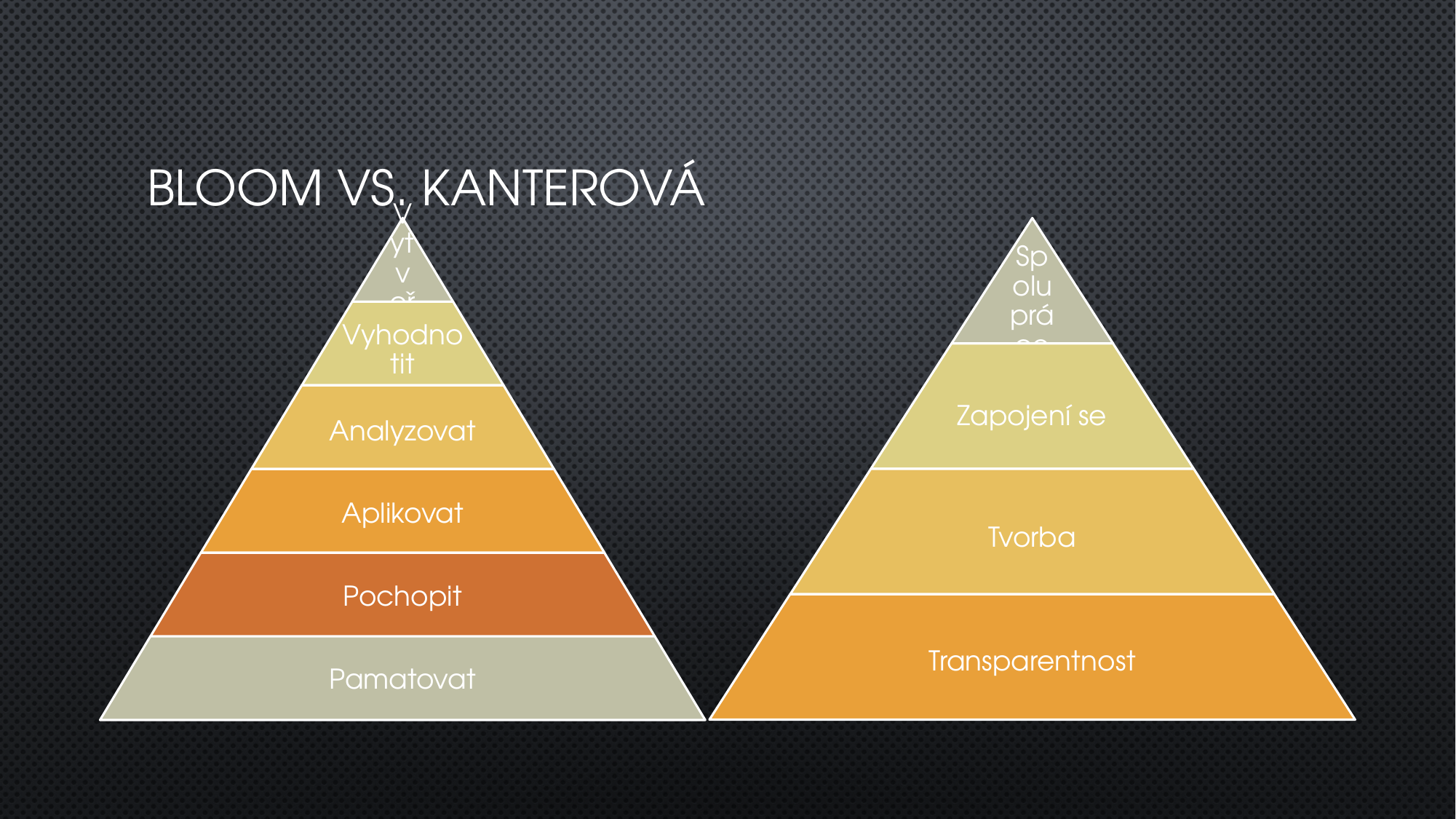

# Bloom vs. Kanterová
Vytvořit
Vyhodnotit
Analyzovat
Aplikovat
Pochopit
Pamatovat
Spolupráce
Zapojení se
Tvorba
Transparentnost